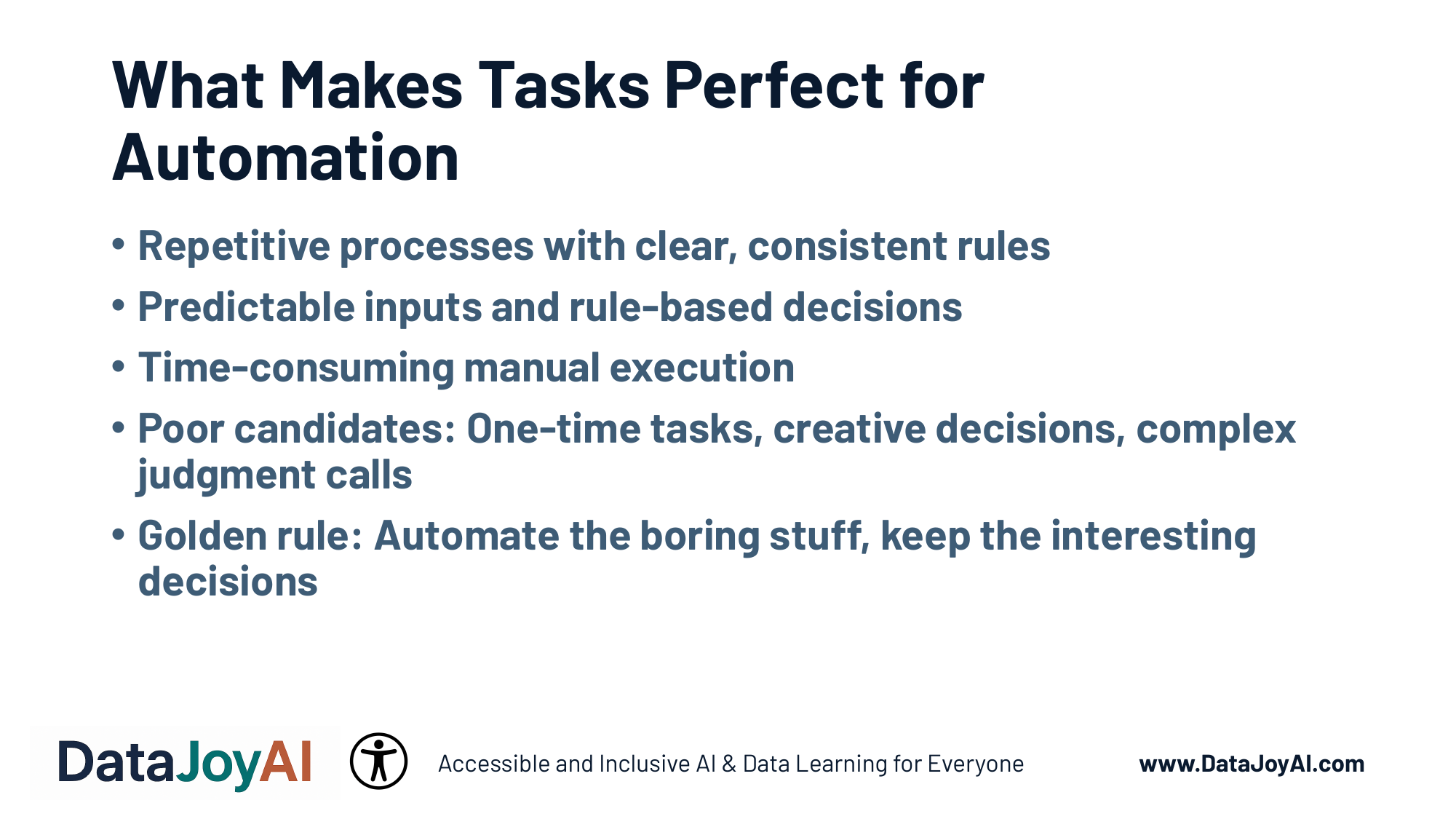

# What Makes Tasks Perfect for Automation
Repetitive processes with clear, consistent rules
Predictable inputs and rule-based decisions
Time-consuming manual execution
Poor candidates: One-time tasks, creative decisions, complex judgment calls
Golden rule: Automate the boring stuff, keep the interesting decisions